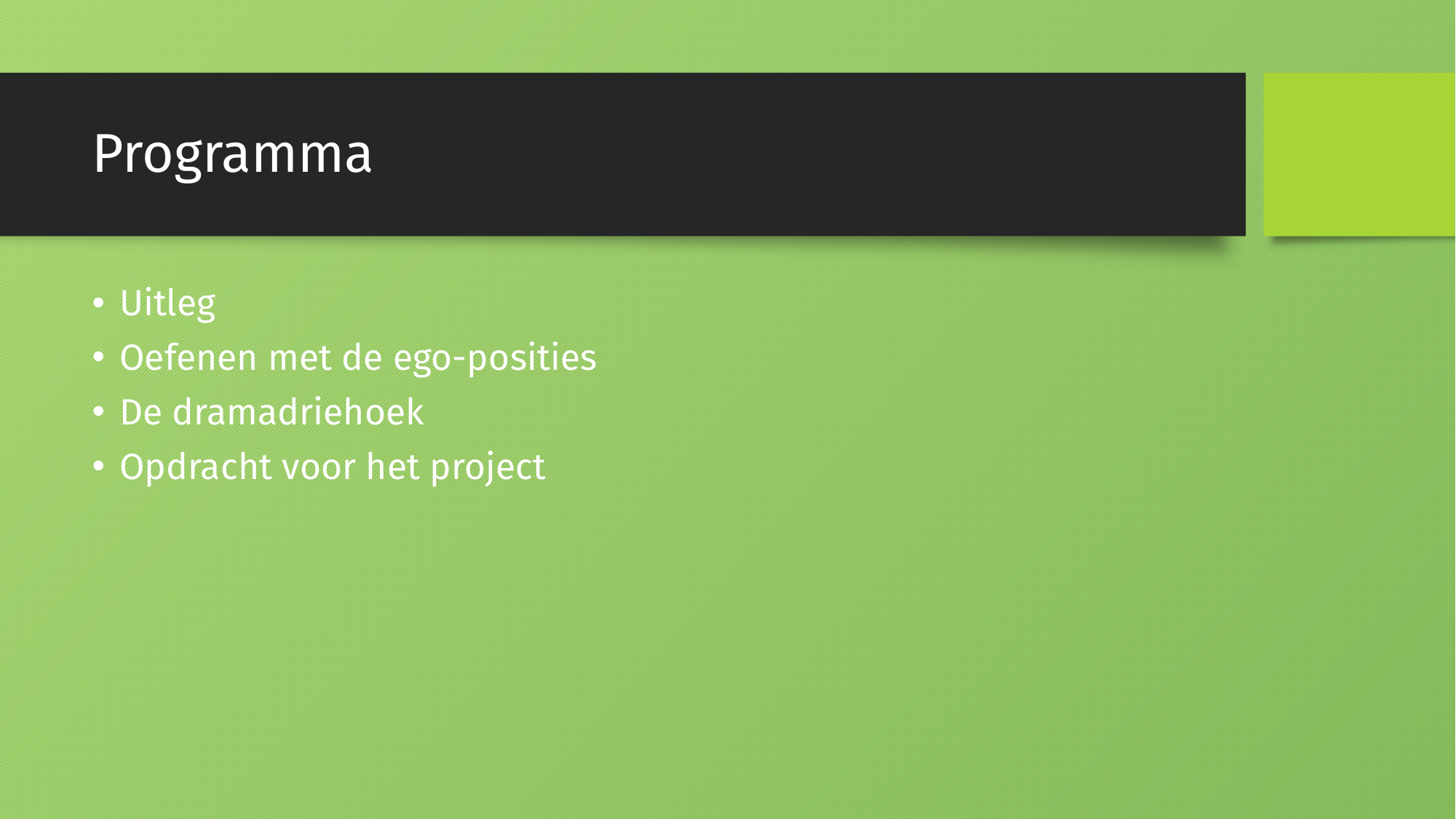

# Programma
Uitleg
Oefenen met de ego-posities
De dramadriehoek
Opdracht voor het project